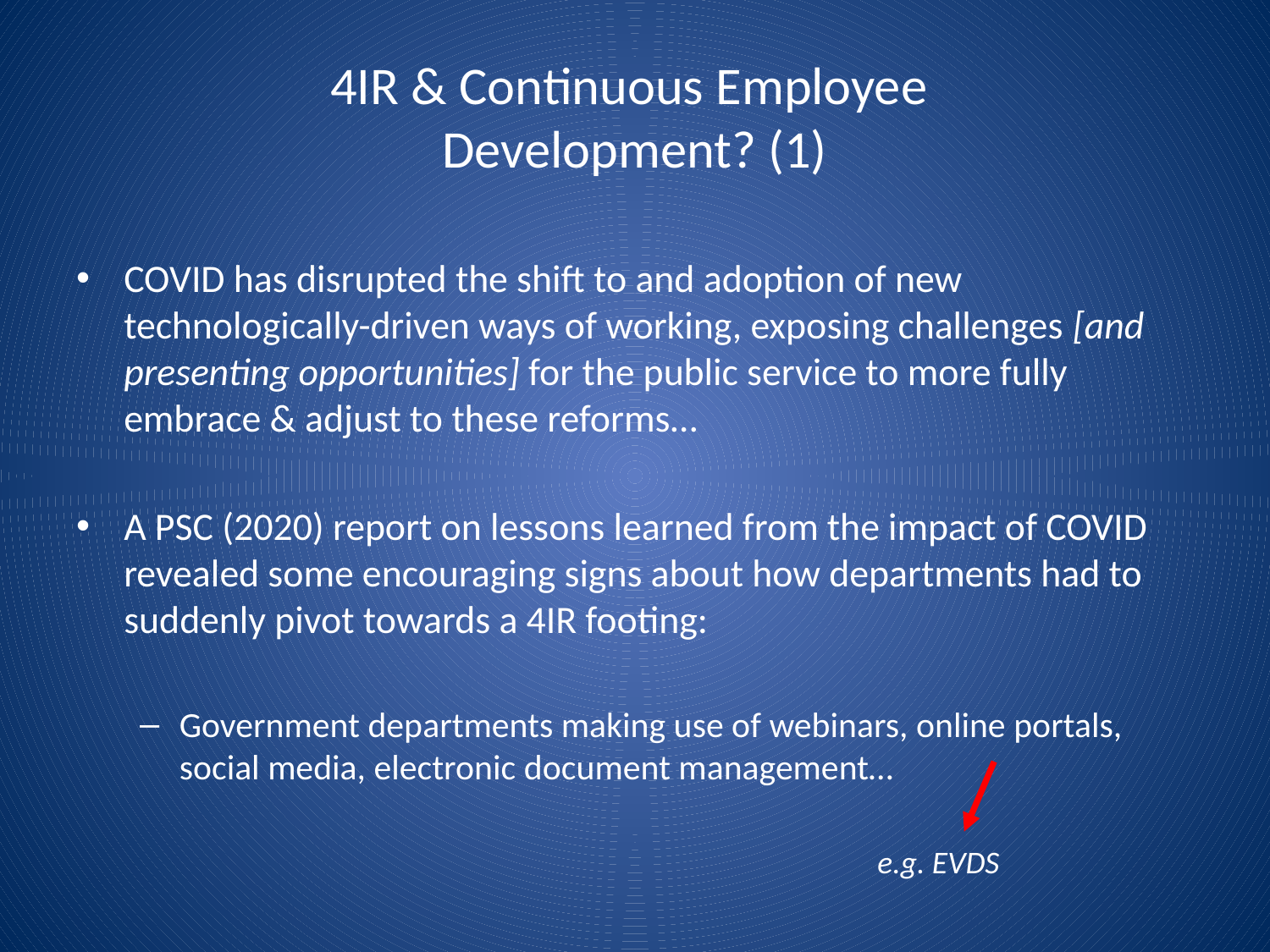

# 4IR & Continuous Employee Development? (1)
COVID has disrupted the shift to and adoption of new technologically-driven ways of working, exposing challenges [and presenting opportunities] for the public service to more fully embrace & adjust to these reforms…

A PSC (2020) report on lessons learned from the impact of COVID revealed some encouraging signs about how departments had to suddenly pivot towards a 4IR footing:

Government departments making use of webinars, online portals, social media, electronic document management…

e.g. EVDS